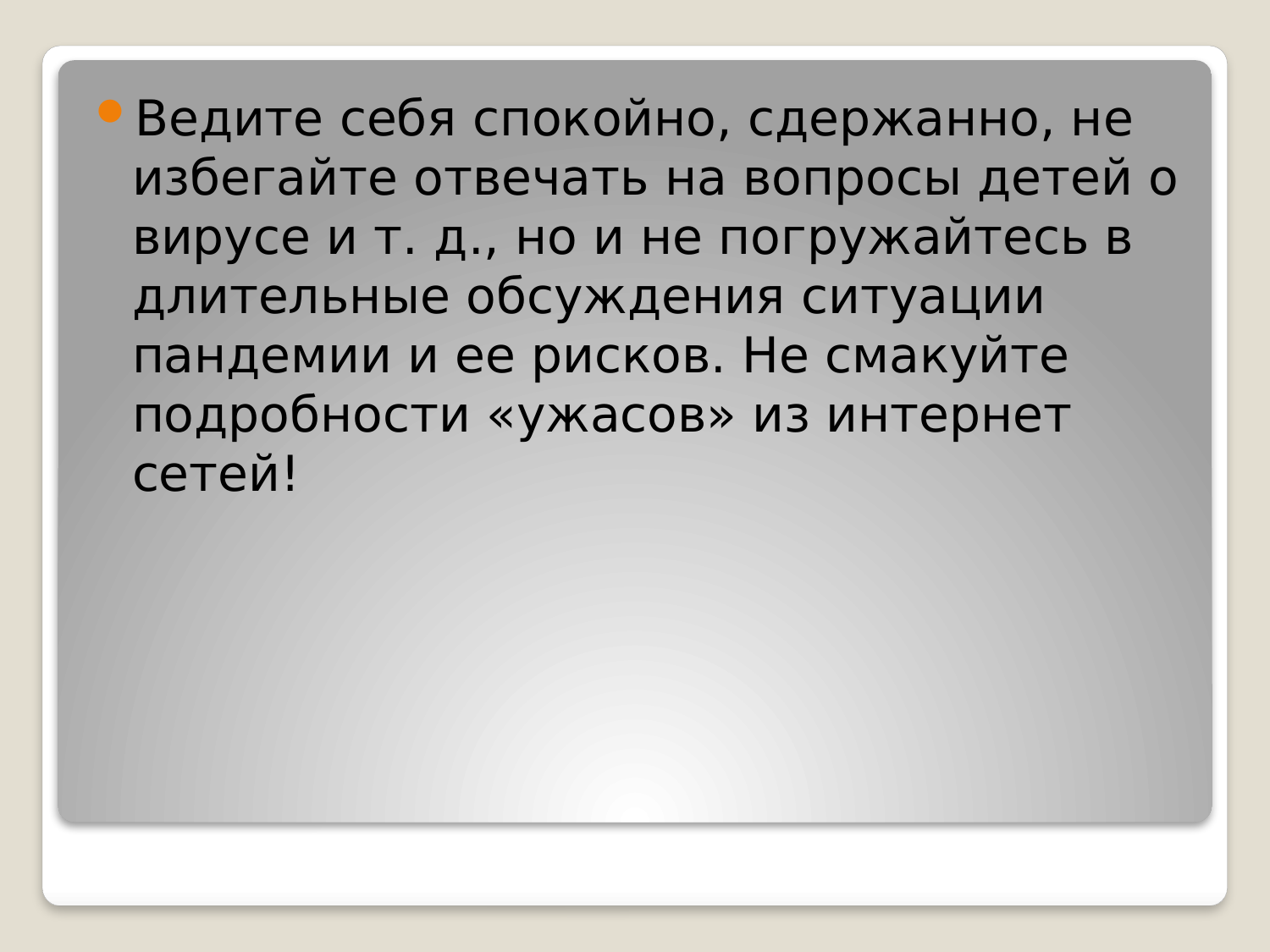

Ведите себя спокойно, сдержанно, не избегайте отвечать на вопросы детей о вирусе и т. д., но и не погружайтесь в длительные обсуждения ситуации пандемии и ее рисков. Не смакуйте подробности «ужасов» из интернет сетей!
#